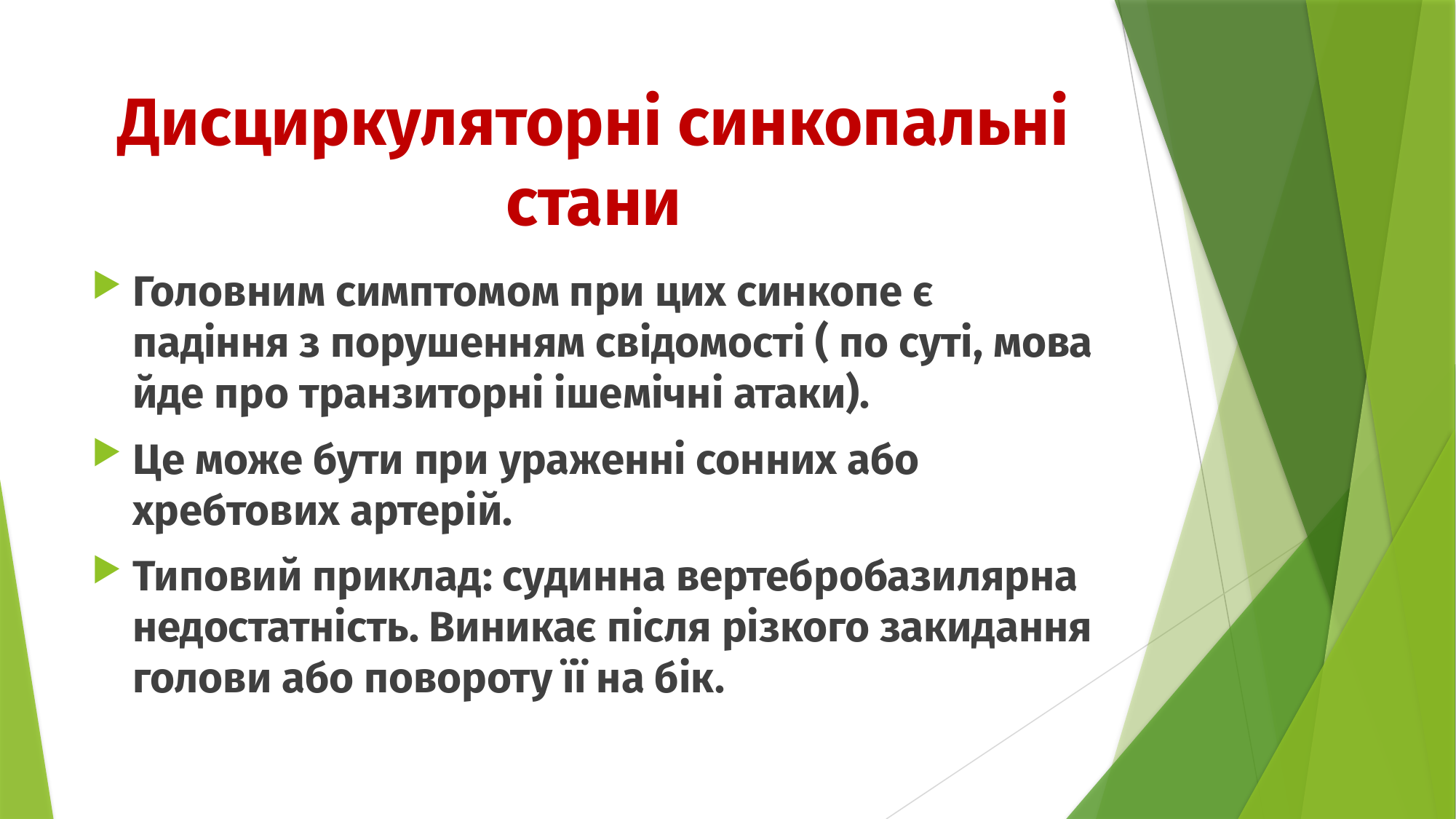

# Дисциркуляторні синкопальні стани
Головним симптомом при цих синкопе є падіння з порушенням свідомості ( по суті, мова йде про транзиторні ішемічні атаки).
Це може бути при ураженні сонних або хребтових артерій.
Типовий приклад: судинна вертебробазилярна недостатність. Виникає після різкого закидання голови або повороту її на бік.